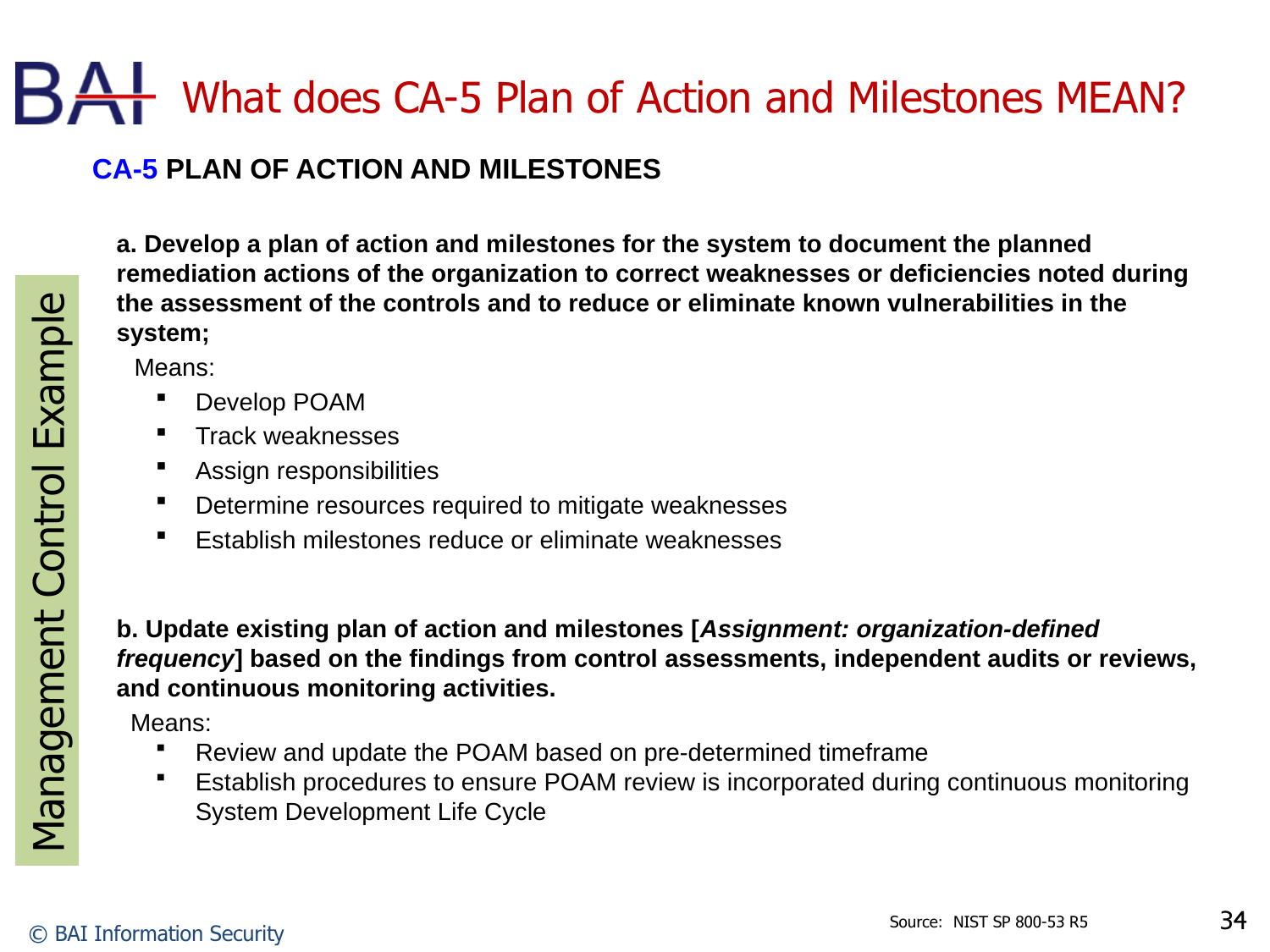

# What does CA-5 Plan of Action and Milestones MEAN?
CA-5 PLAN OF ACTION AND MILESTONES

a. Develop a plan of action and milestones for the system to document the planned remediation actions of the organization to correct weaknesses or deficiencies noted during the assessment of the controls and to reduce or eliminate known vulnerabilities in the system;
      Means:
Develop POAM
Track weaknesses
Assign responsibilities
Determine resources required to mitigate weaknesses
Establish milestones reduce or eliminate weaknesses

b. Update existing plan of action and milestones [Assignment: organization-defined frequency] based on the findings from control assessments, independent audits or reviews, and continuous monitoring activities.
  Means:
Review and update the POAM based on pre-determined timeframe
Establish procedures to ensure POAM review is incorporated during continuous monitoring System Development Life Cycle

Management Control Example
Source:  NIST SP 800-53 R5